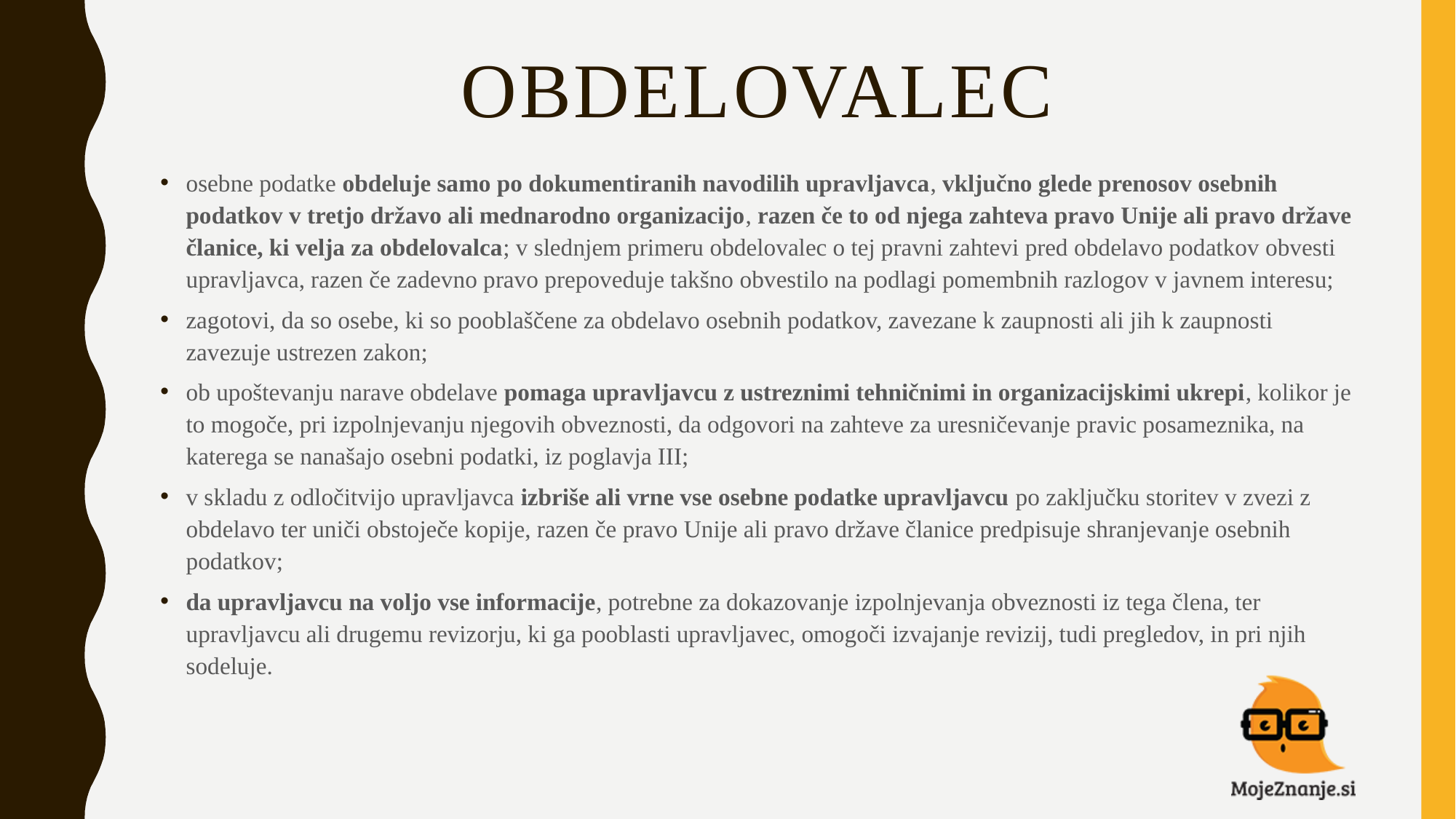

# OBDELOVALEC
osebne podatke obdeluje samo po dokumentiranih navodilih upravljavca, vključno glede prenosov osebnih podatkov v tretjo državo ali mednarodno organizacijo, razen če to od njega zahteva pravo Unije ali pravo države članice, ki velja za obdelovalca; v slednjem primeru obdelovalec o tej pravni zahtevi pred obdelavo podatkov obvesti upravljavca, razen če zadevno pravo prepoveduje takšno obvestilo na podlagi pomembnih razlogov v javnem interesu;
zagotovi, da so osebe, ki so pooblaščene za obdelavo osebnih podatkov, zavezane k zaupnosti ali jih k zaupnosti zavezuje ustrezen zakon;
ob upoštevanju narave obdelave pomaga upravljavcu z ustreznimi tehničnimi in organizacijskimi ukrepi, kolikor je to mogoče, pri izpolnjevanju njegovih obveznosti, da odgovori na zahteve za uresničevanje pravic posameznika, na katerega se nanašajo osebni podatki, iz poglavja III;
v skladu z odločitvijo upravljavca izbriše ali vrne vse osebne podatke upravljavcu po zaključku storitev v zvezi z obdelavo ter uniči obstoječe kopije, razen če pravo Unije ali pravo države članice predpisuje shranjevanje osebnih podatkov;
da upravljavcu na voljo vse informacije, potrebne za dokazovanje izpolnjevanja obveznosti iz tega člena, ter upravljavcu ali drugemu revizorju, ki ga pooblasti upravljavec, omogoči izvajanje revizij, tudi pregledov, in pri njih sodeluje.